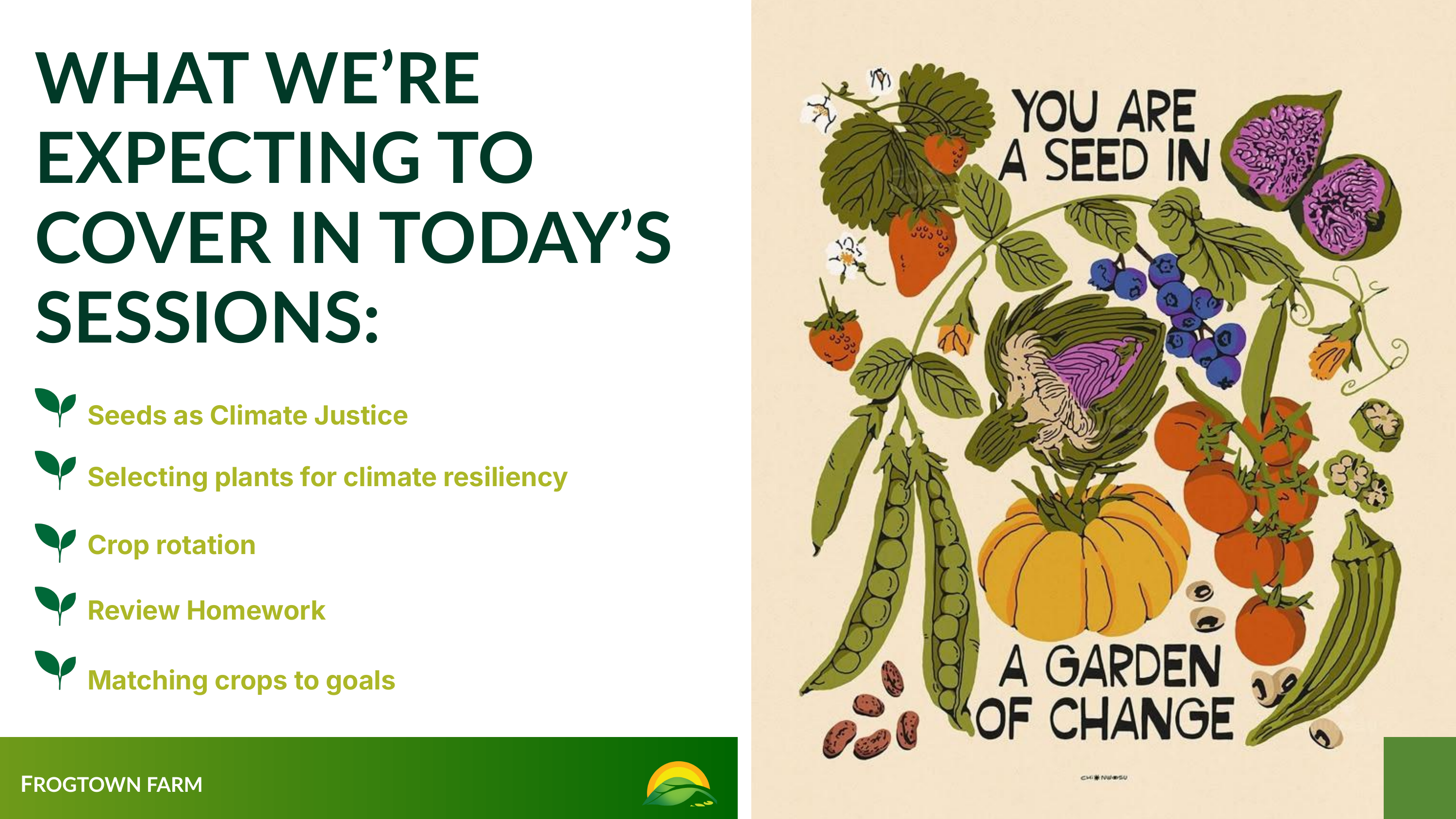

WHAT WE’RE EXPECTING TO COVER IN TODAY’S SESSIONS:
Seeds as Climate Justice

Selecting plants for climate resiliency

Crop rotation

Review Homework

Matching crops to goals

FROGTOWN FARM